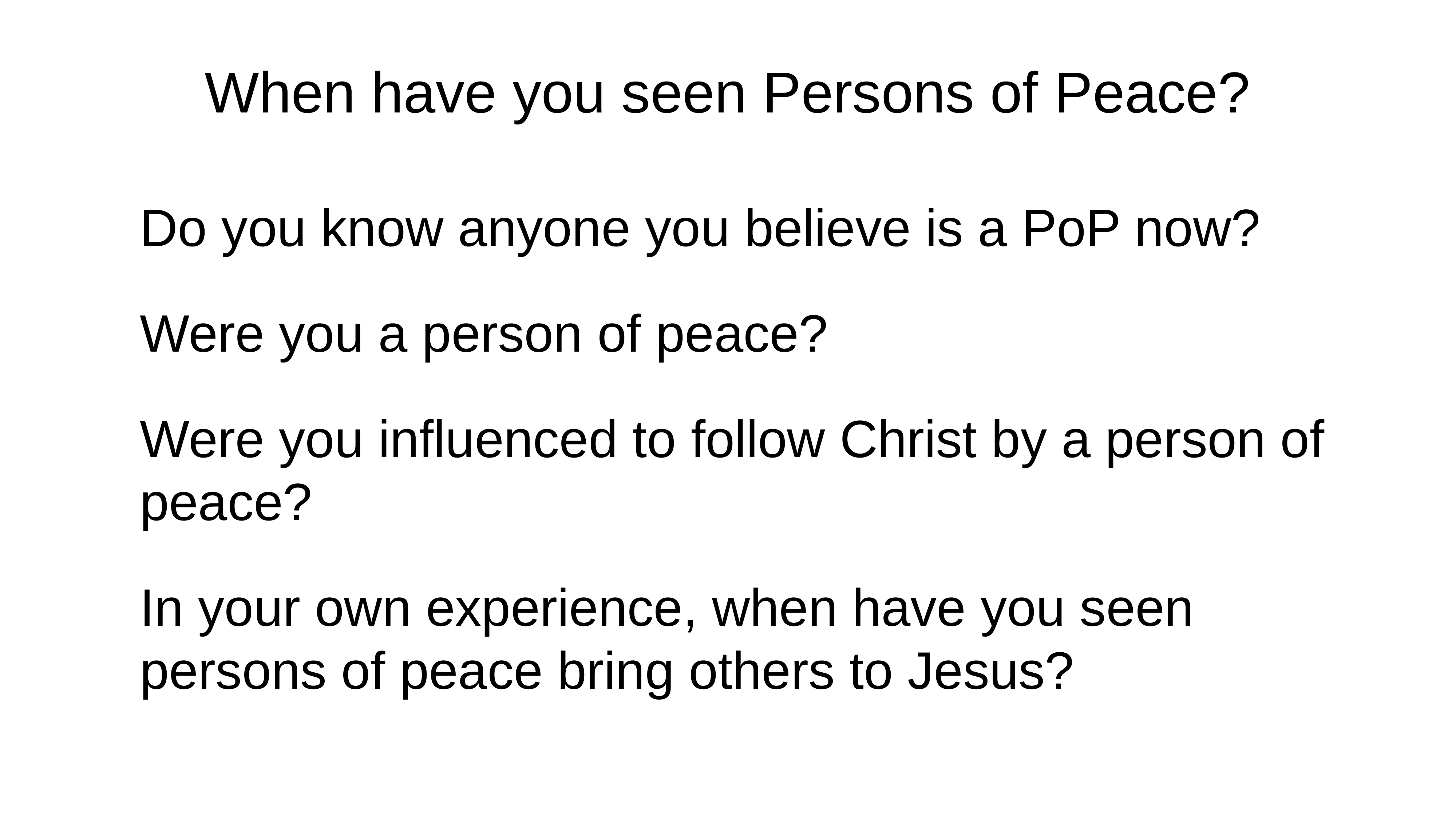

# When have you seen Persons of Peace?
Do you know anyone you believe is a PoP now?
Were you a person of peace?
Were you influenced to follow Christ by a person of peace?
In your own experience, when have you seen persons of peace bring others to Jesus?